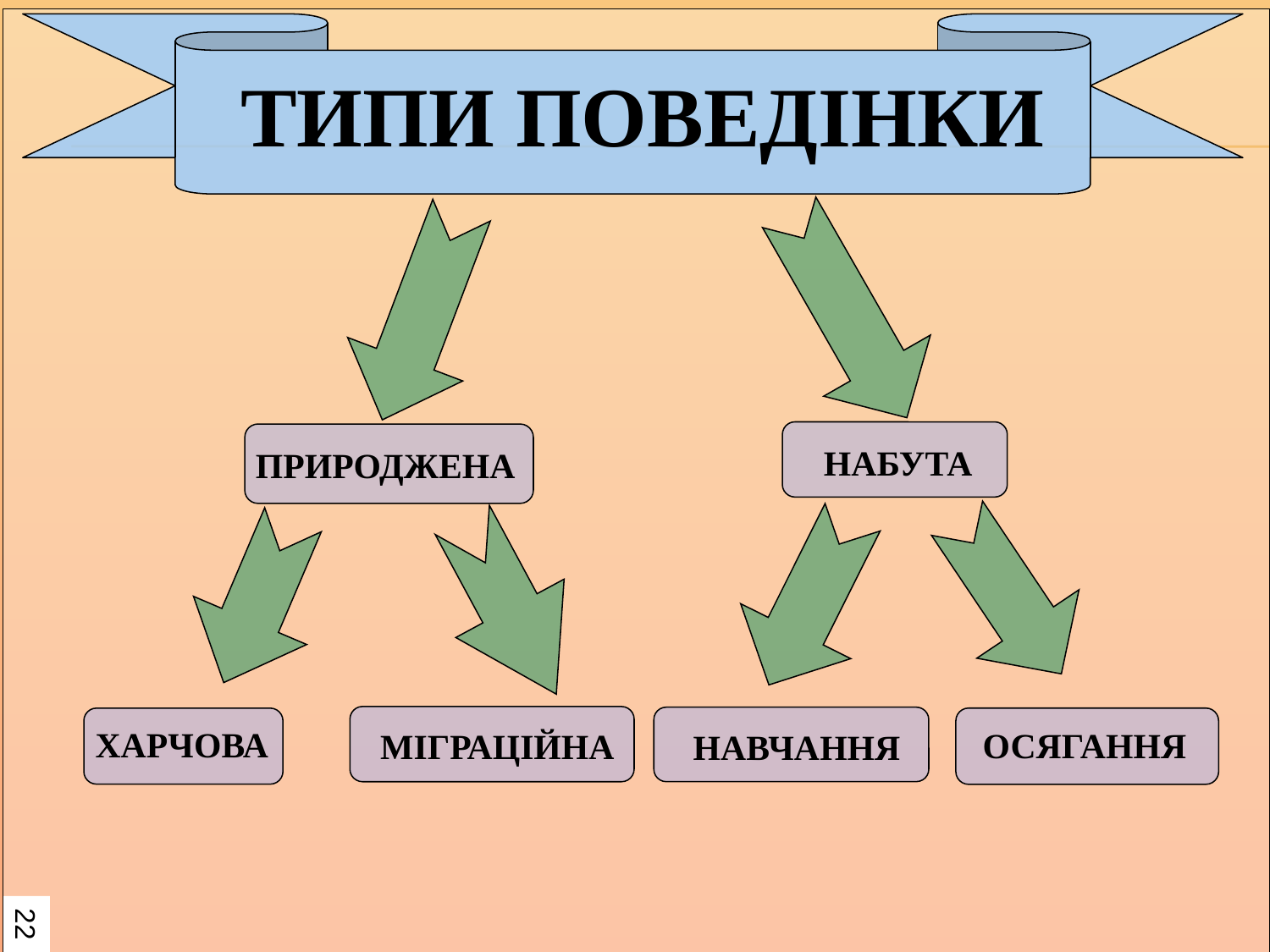

ТИПИ ПОВЕДІНКИ

ПРИРОДЖЕНА

ХАРЧОВА
ОСЯГАННЯ
МІГРАЦІЙНА
НАВЧАННЯ
НАБУТА

22